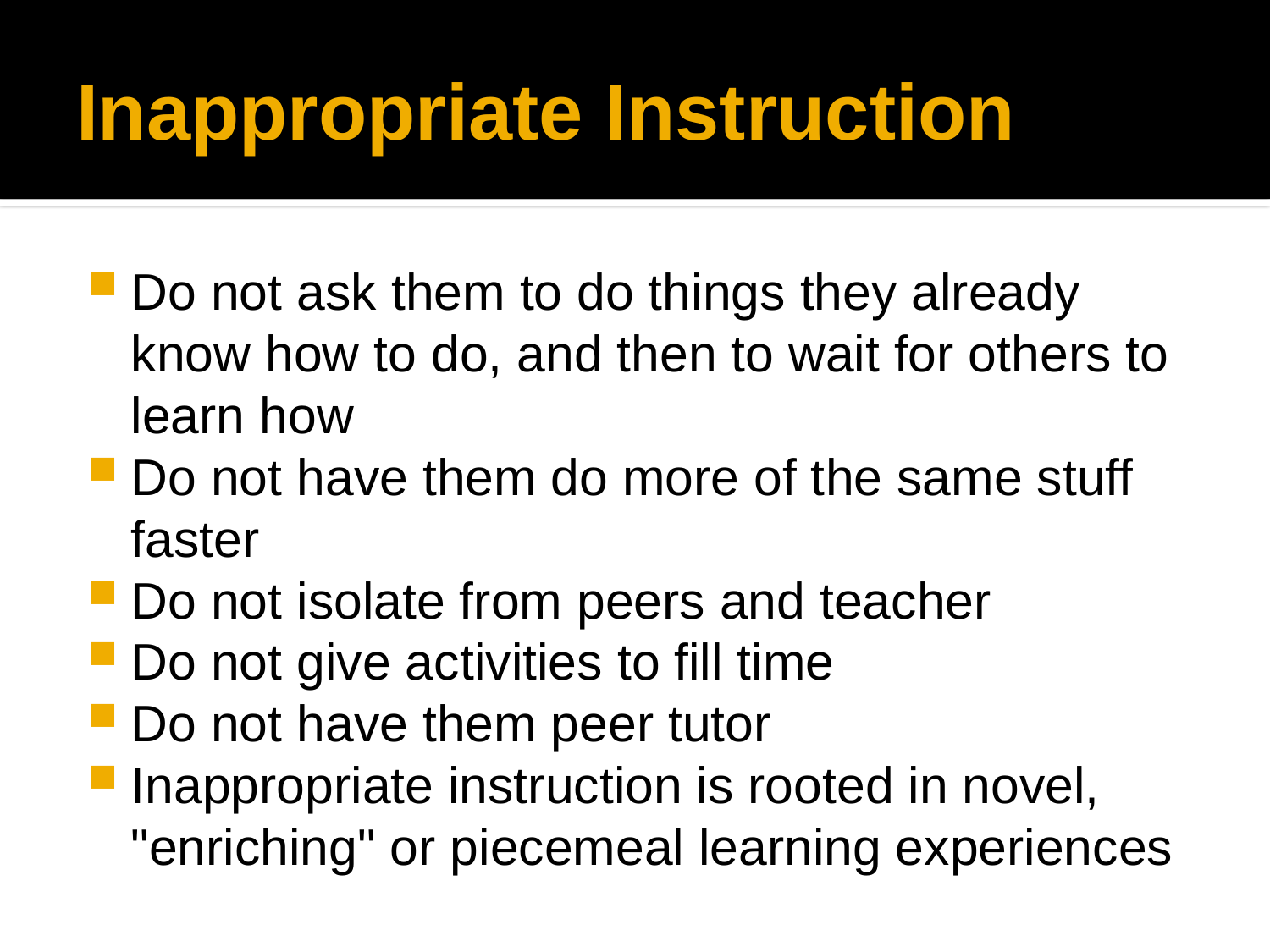

# Inappropriate Instruction
Do not ask them to do things they already know how to do, and then to wait for others to learn how
Do not have them do more of the same stuff faster
Do not isolate from peers and teacher
Do not give activities to fill time
Do not have them peer tutor
Inappropriate instruction is rooted in novel, "enriching" or piecemeal learning experiences